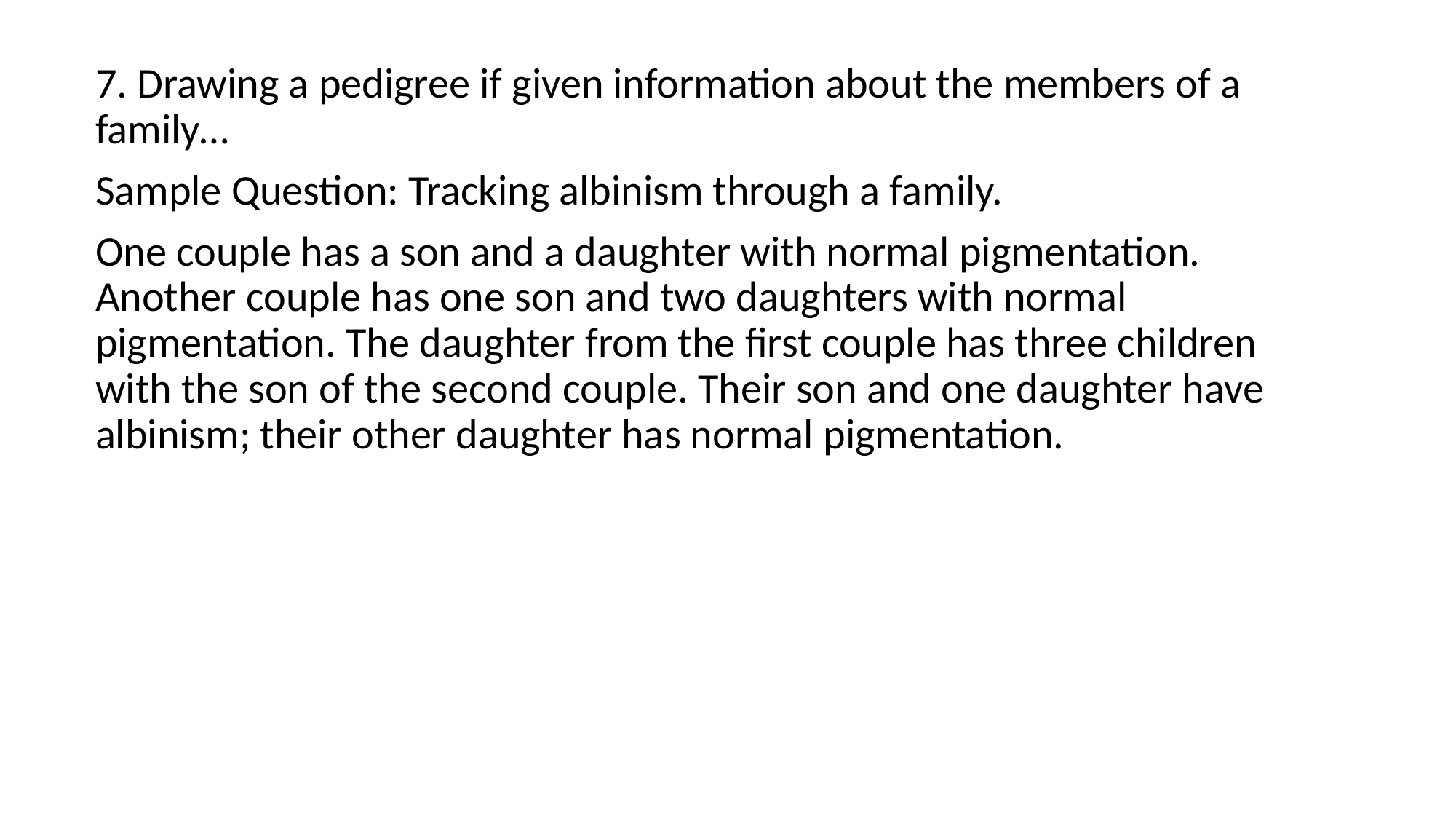

7. Drawing a pedigree if given information about the members of a family…
Sample Question: Tracking albinism through a family.
One couple has a son and a daughter with normal pigmentation. Another couple has one son and two daughters with normal pigmentation. The daughter from the first couple has three children with the son of the second couple. Their son and one daughter have albinism; their other daughter has normal pigmentation.